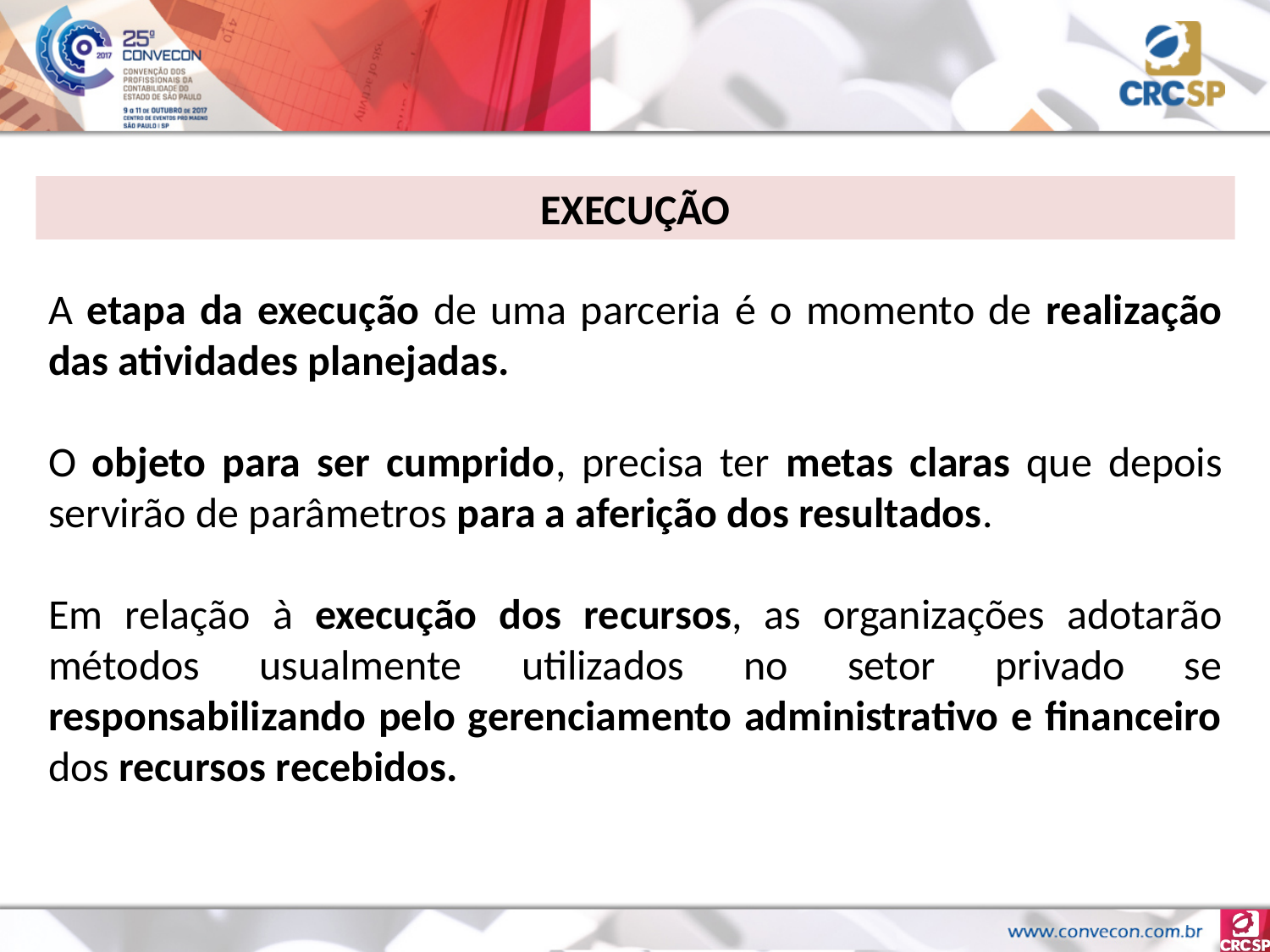

EXECUÇÃO

A etapa da execução de uma parceria é o momento de realização das atividades planejadas.

O objeto para ser cumprido, precisa ter metas claras que depois servirão de parâmetros para a aferição dos resultados.

Em relação à execução dos recursos, as organizações adotarão métodos usualmente utilizados no setor privado se responsabilizando pelo gerenciamento administrativo e financeiro dos recursos recebidos.